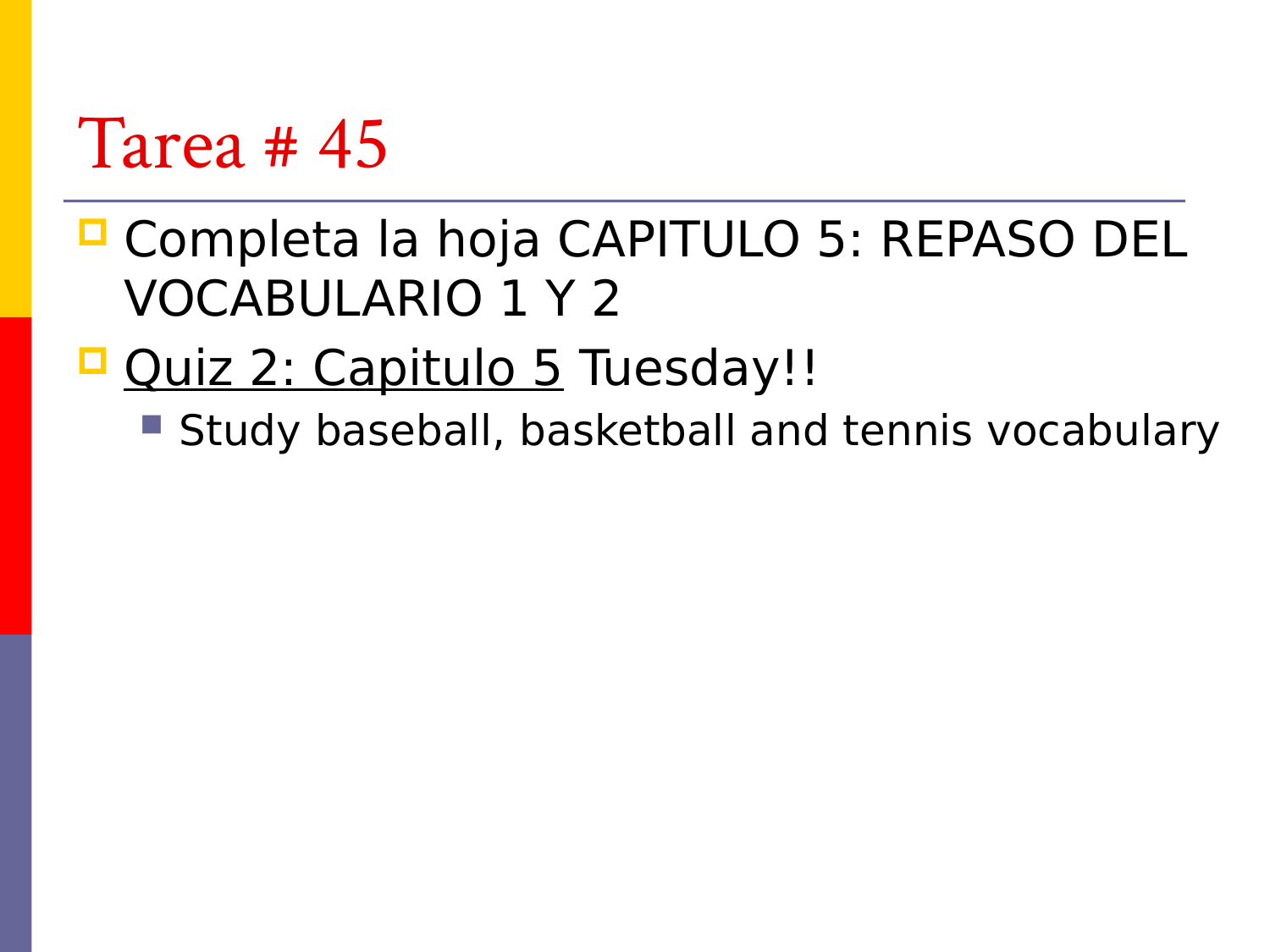

Tarea # 45
Completa la hoja CAPITULO 5: REPASO DEL VOCABULARIO 1 Y 2
Quiz 2: Capitulo 5 Tuesday!!
Study baseball, basketball and tennis vocabulary